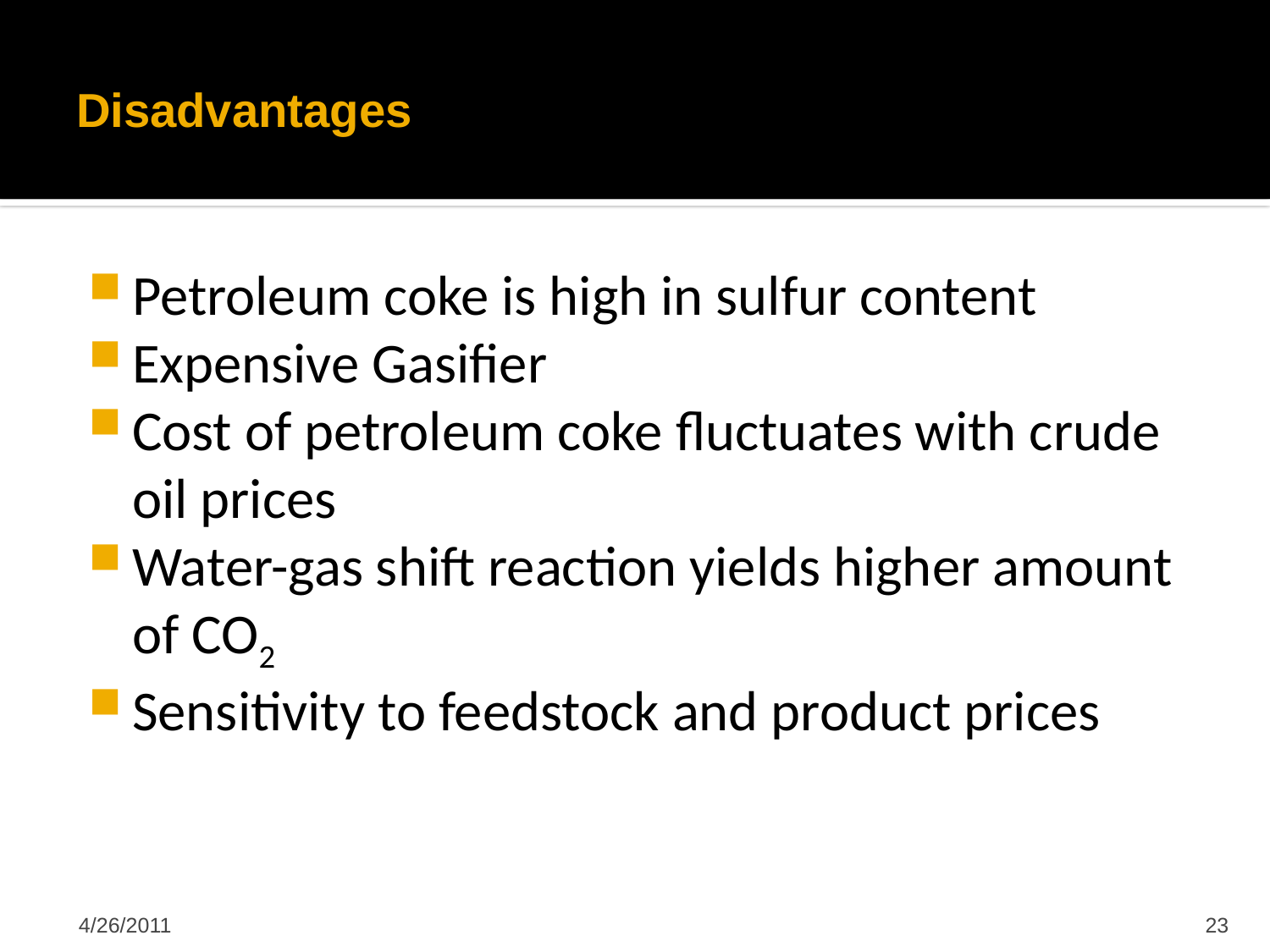

# Disadvantages
Petroleum coke is high in sulfur content
Expensive Gasifier
Cost of petroleum coke fluctuates with crude oil prices
Water-gas shift reaction yields higher amount of CO2
Sensitivity to feedstock and product prices

4/26/2011
23